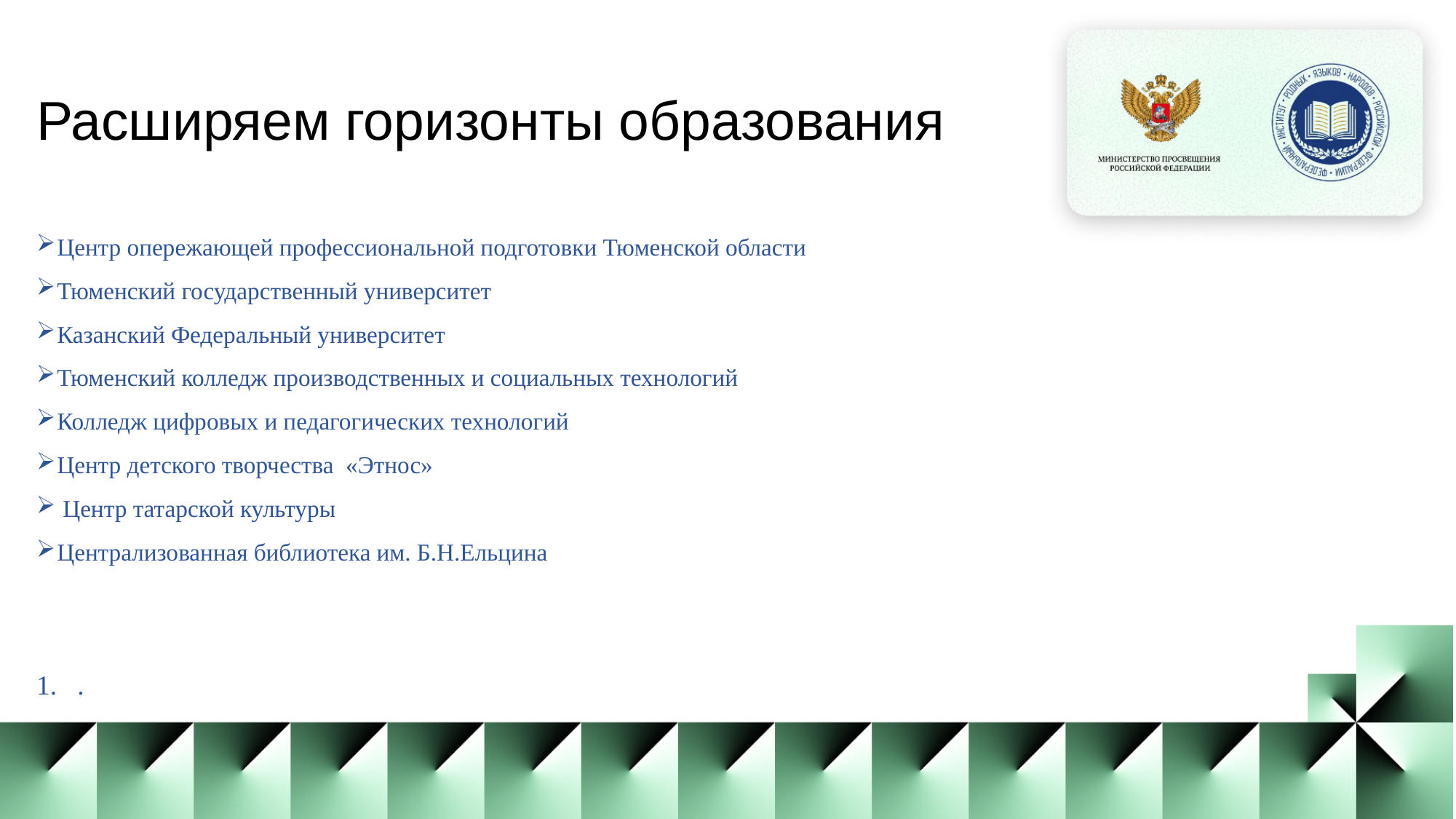

Расширяем горизонты образования

Центр опережающей профессиональной подготовки Тюменской области
Тюменский государственный университет
Казанский Федеральный университет
Тюменский колледж производственных и социальных технологий
Колледж цифровых и педагогических технологий
Центр детского творчества  «Этнос»
 Центр татарской культуры
Централизованная библиотека им. Б.Н.Ельцина

.